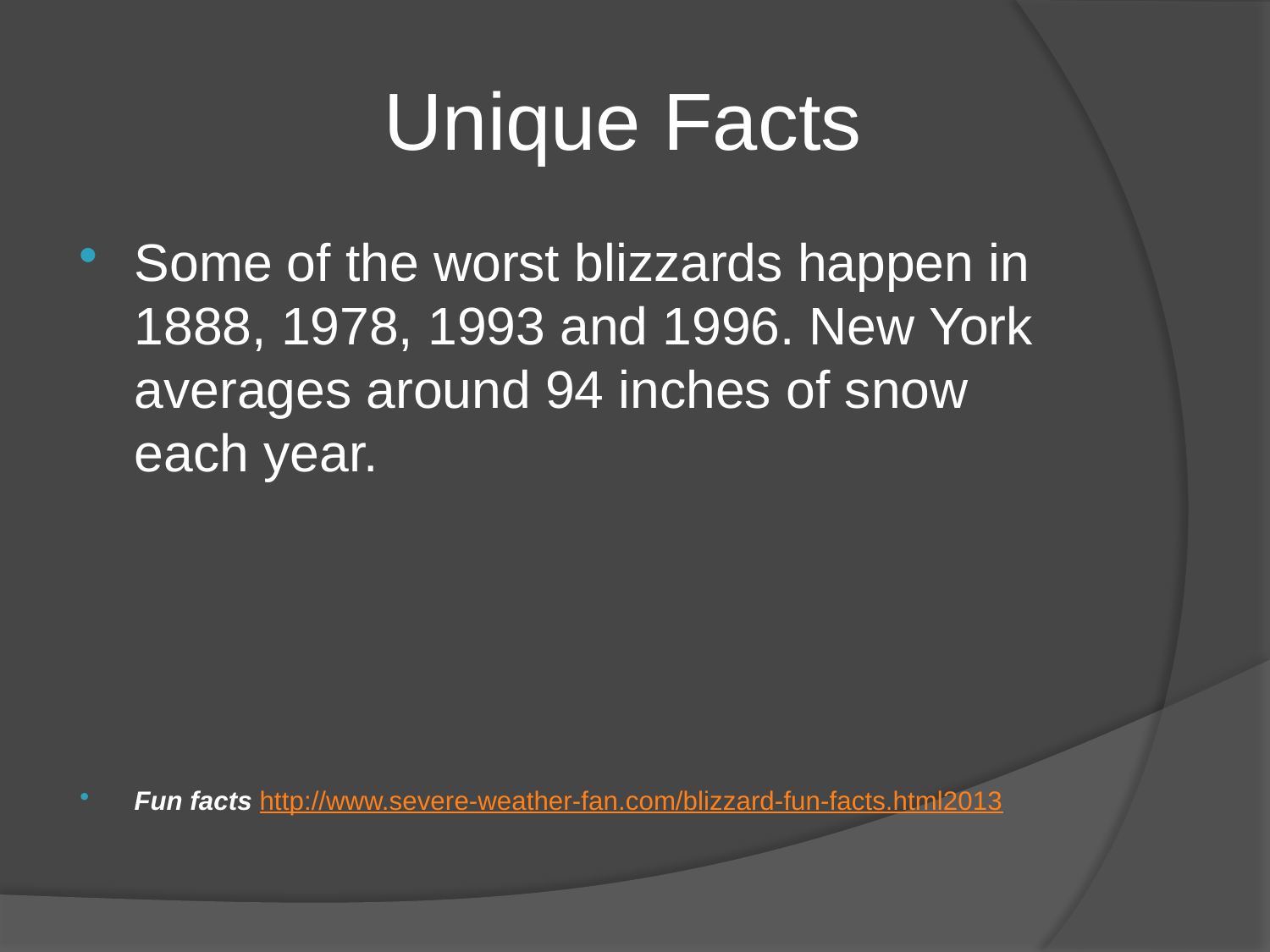

# Unique Facts
Some of the worst blizzards happen in 1888, 1978, 1993 and 1996. New York averages around 94 inches of snow each year.

Fun facts http://www.severe-weather-fan.com/blizzard-fun-facts.html2013